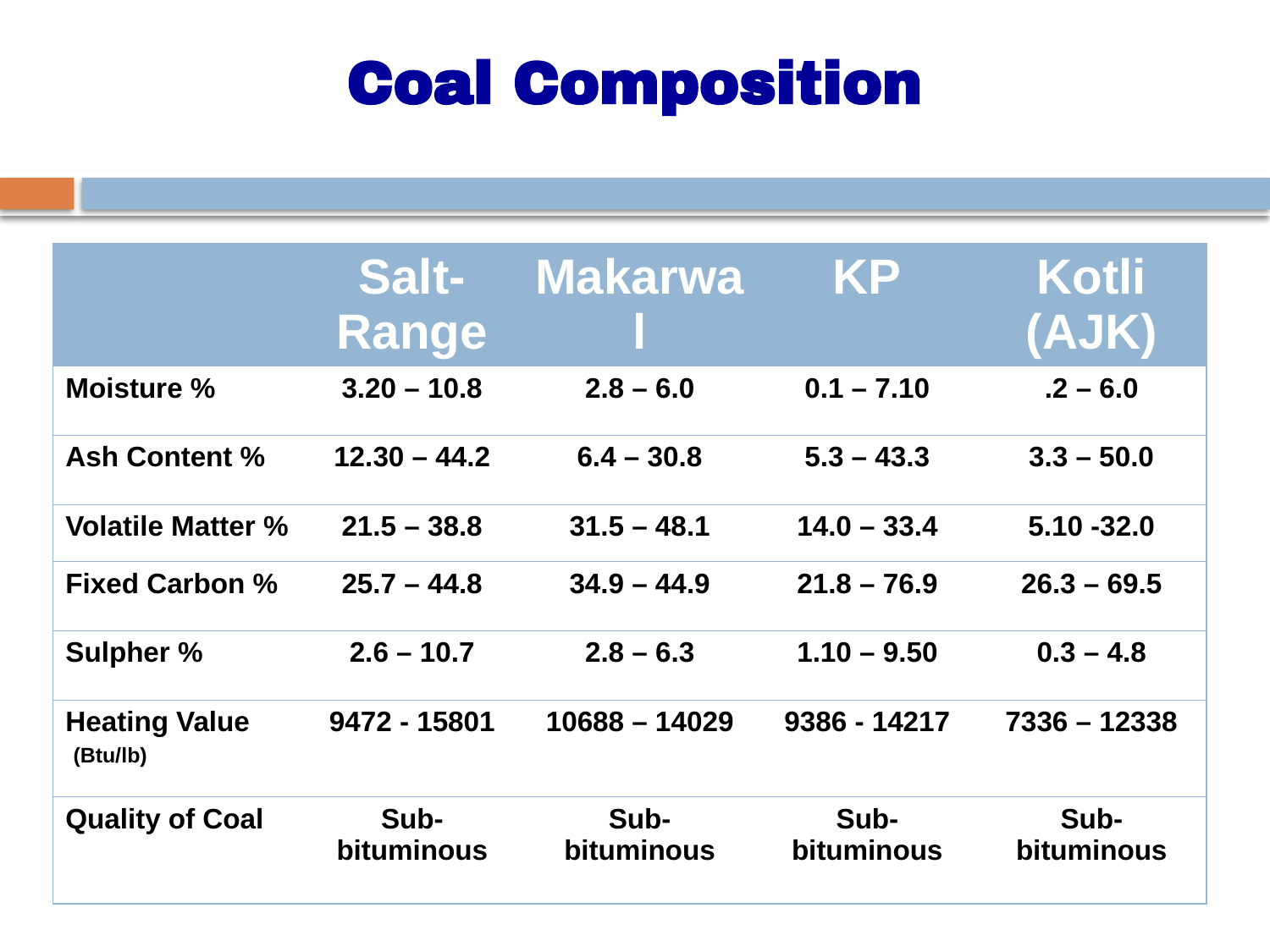

# Coal Composition
|  | Salt-Range | Makarwal | KP | Kotli (AJK) |
| --- | --- | --- | --- | --- |
| Moisture % | 3.20 – 10.8 | 2.8 – 6.0 | 0.1 – 7.10 | .2 – 6.0 |
| Ash Content % | 12.30 – 44.2 | 6.4 – 30.8 | 5.3 – 43.3 | 3.3 – 50.0 |
| Volatile Matter % | 21.5 – 38.8 | 31.5 – 48.1 | 14.0 – 33.4 | 5.10 -32.0 |
| Fixed Carbon % | 25.7 – 44.8 | 34.9 – 44.9 | 21.8 – 76.9 | 26.3 – 69.5 |
| Sulpher % | 2.6 – 10.7 | 2.8 – 6.3 | 1.10 – 9.50 | 0.3 – 4.8 |
| Heating Value (Btu/lb) | 9472 - 15801 | 10688 – 14029 | 9386 - 14217 | 7336 – 12338 |
| Quality of Coal | Sub-bituminous | Sub-bituminous | Sub-bituminous | Sub-bituminous |